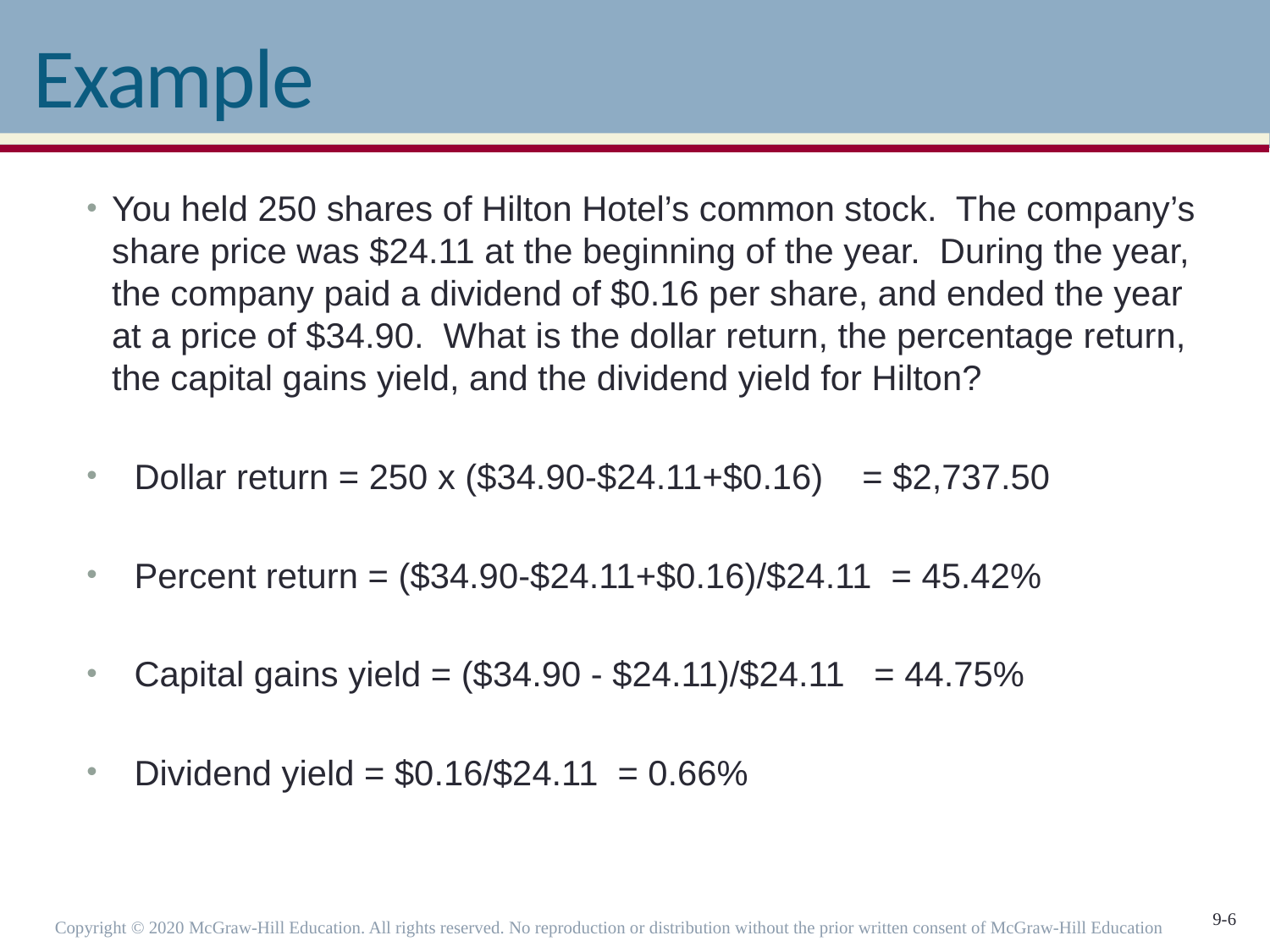

# Example
You held 250 shares of Hilton Hotel’s common stock.  The company’s share price was $24.11 at the beginning of the year.  During the year, the company paid a dividend of $0.16 per share, and ended the year at a price of $34.90.  What is the dollar return, the percentage return, the capital gains yield, and the dividend yield for Hilton?

Dollar return = 250 x ($34.90-$24.11+$0.16)    = $2,737.50

Percent return = ($34.90-$24.11+$0.16)/$24.11  = 45.42%

Capital gains yield = ($34.90 - $24.11)/$24.11   = 44.75%

Dividend yield = $0.16/$24.11  = 0.66%
Copyright © 2020 McGraw-Hill Education. All rights reserved. No reproduction or distribution without the prior written consent of McGraw-Hill Education